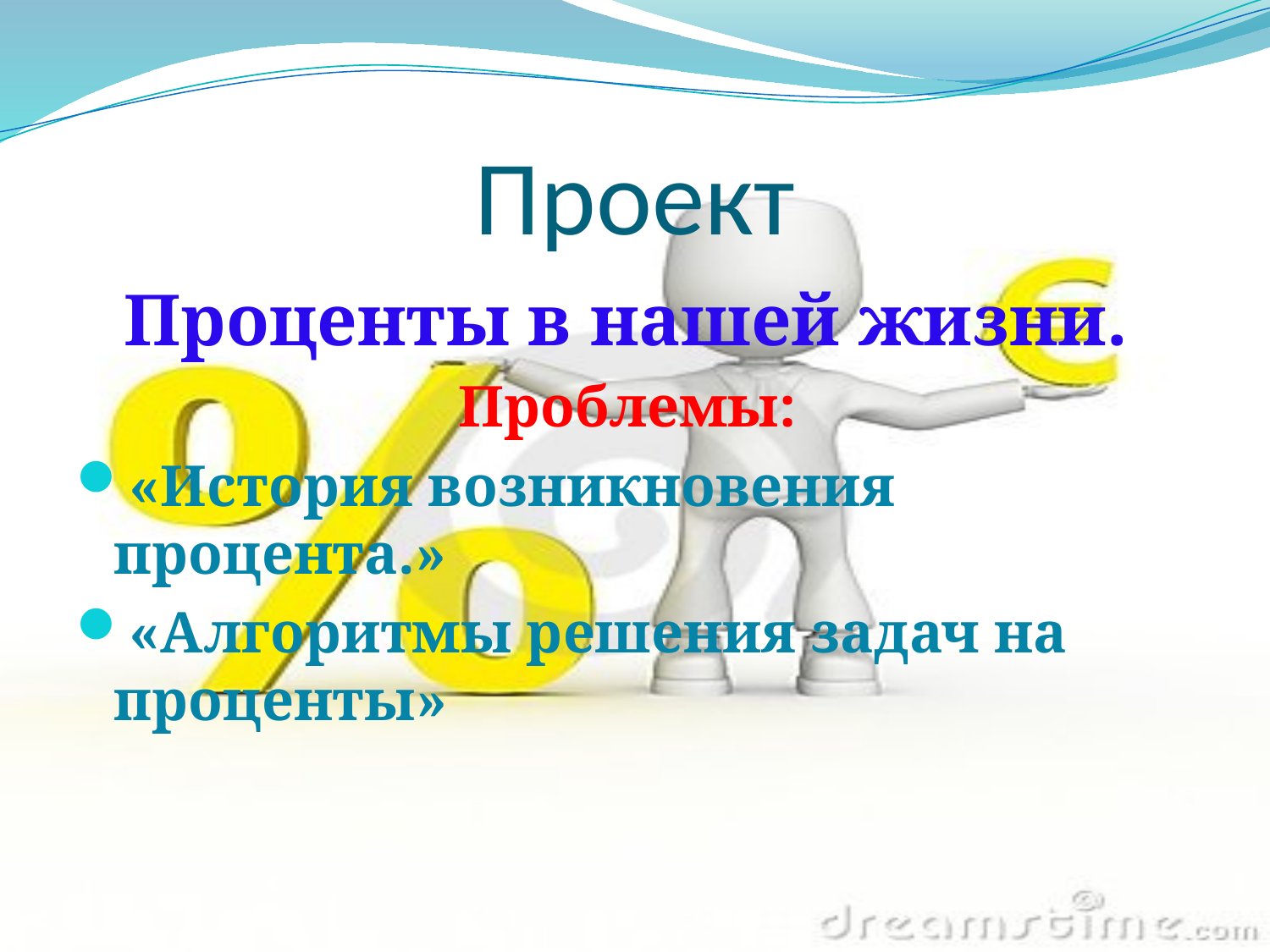

# Проект
Проценты в нашей жизни.
Проблемы:
«История возникновения процента.»
«Алгоритмы решения задач на проценты»